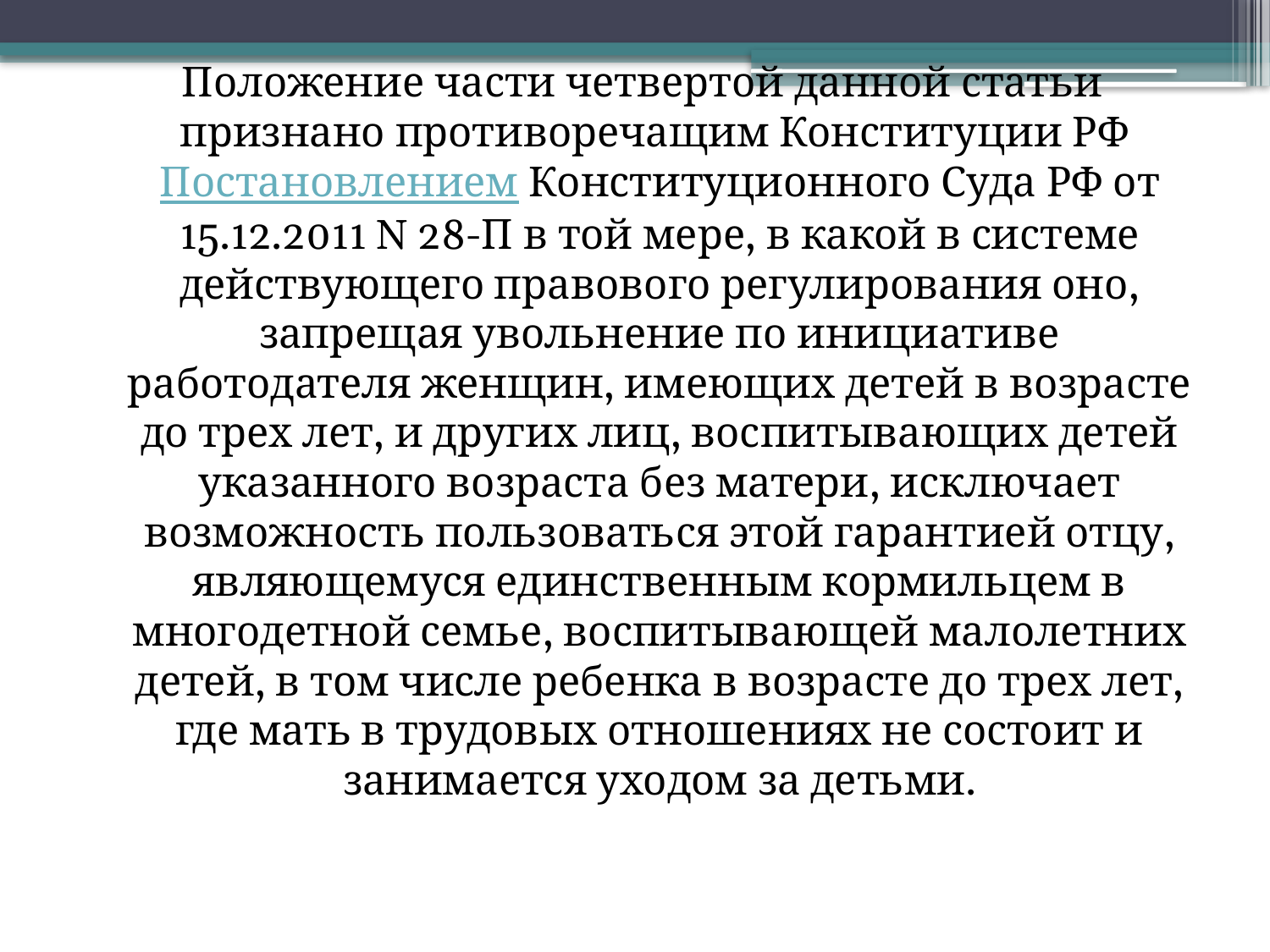

Положение части четвертой данной статьи признано противоречащим Конституции РФ Постановлением Конституционного Суда РФ от 15.12.2011 N 28-П в той мере, в какой в системе действующего правового регулирования оно, запрещая увольнение по инициативе работодателя женщин, имеющих детей в возрасте до трех лет, и других лиц, воспитывающих детей указанного возраста без матери, исключает возможность пользоваться этой гарантией отцу, являющемуся единственным кормильцем в многодетной семье, воспитывающей малолетних детей, в том числе ребенка в возрасте до трех лет, где мать в трудовых отношениях не состоит и занимается уходом за детьми.